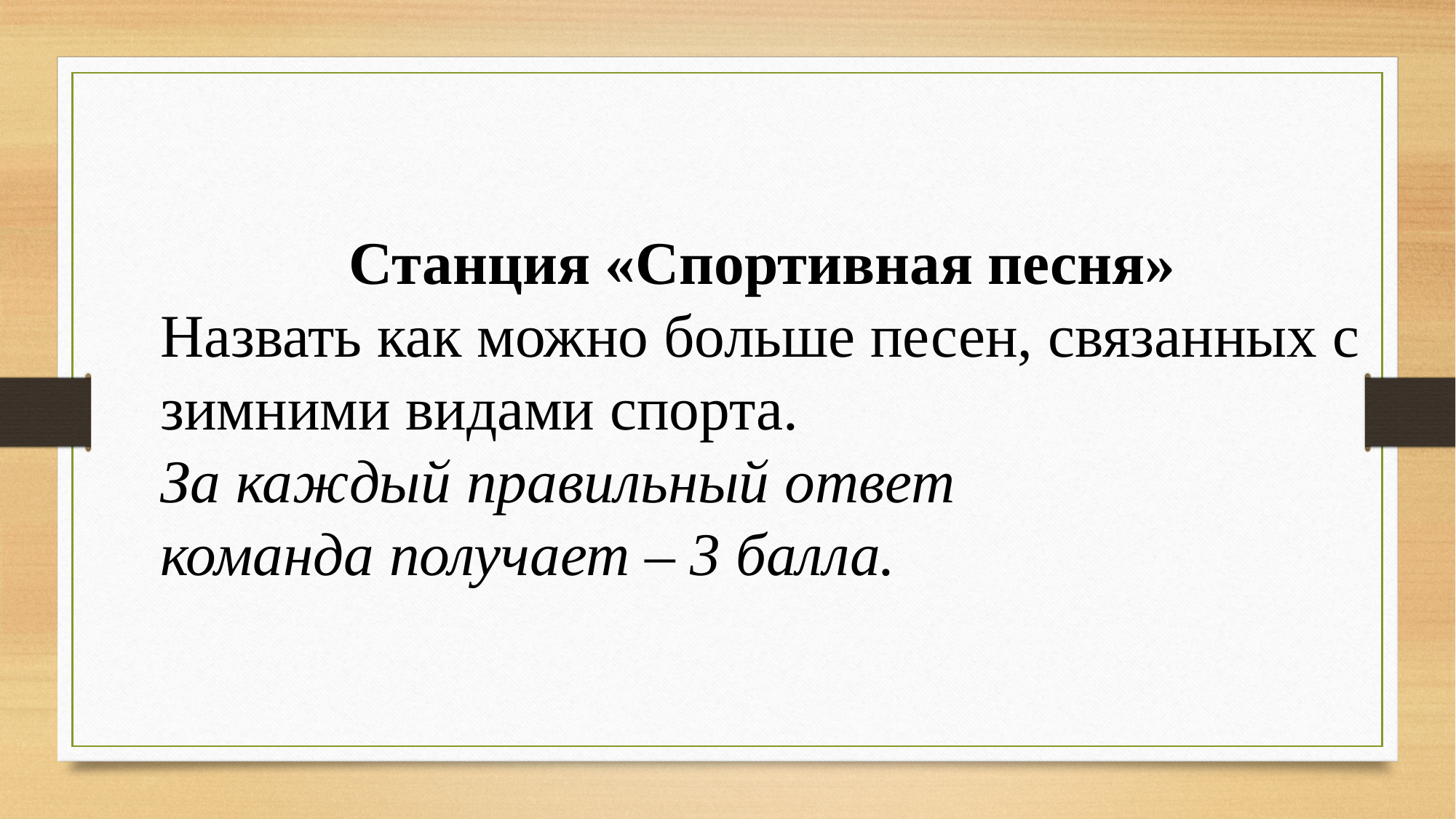

Станция «Спортивная песня»
Назвать как можно больше песен, связанных с зимними видами спорта.
За каждый правильный ответ
команда получает – 3 балла.